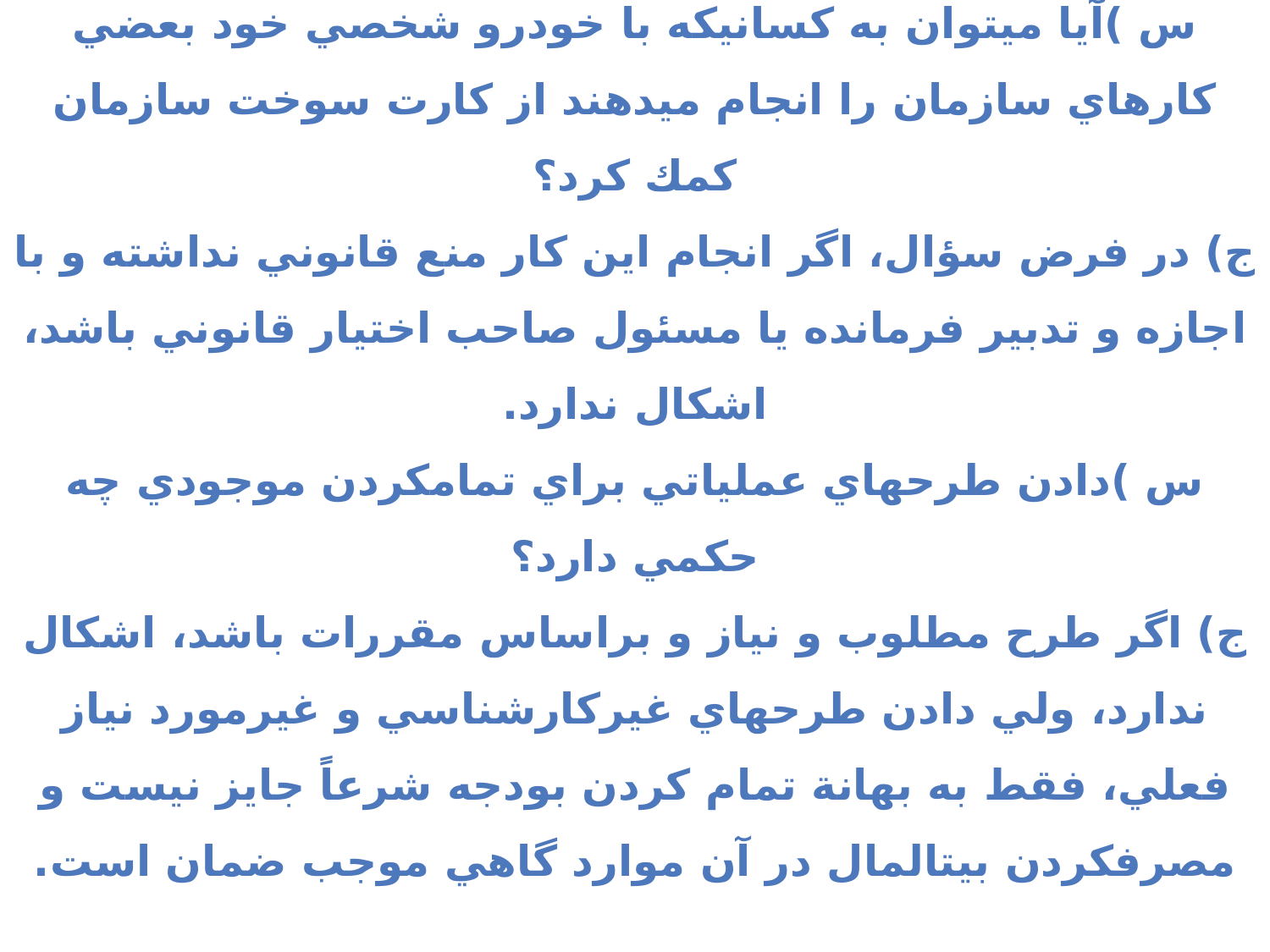

س )آيا ميتوان به كسانيكه با خودرو شخصي خود بعضي كارهاي سازمان را انجام ميدهند از كارت سوخت سازمان كمك كرد؟
ج) در فرض سؤال، اگر انجام اين كار منع قانوني نداشته و با اجازه و تدبير فرمانده يا مسئول صاحب اختيار قانوني باشد، اشكال ندارد.
س )دادن طرحهاي عملياتي براي تمامكردن موجودي چه حكمي دارد؟
ج) اگر طرح مطلوب و نياز و براساس مقررات باشد، اشكال ندارد، ولي دادن طرحهاي غيركارشناسي و غيرمورد نياز فعلي، فقط به بهانة تمام كردن بودجه شرعاً جايز نيست و مصرفكردن بيتالمال در آن موارد گاهي موجب ضمان است.